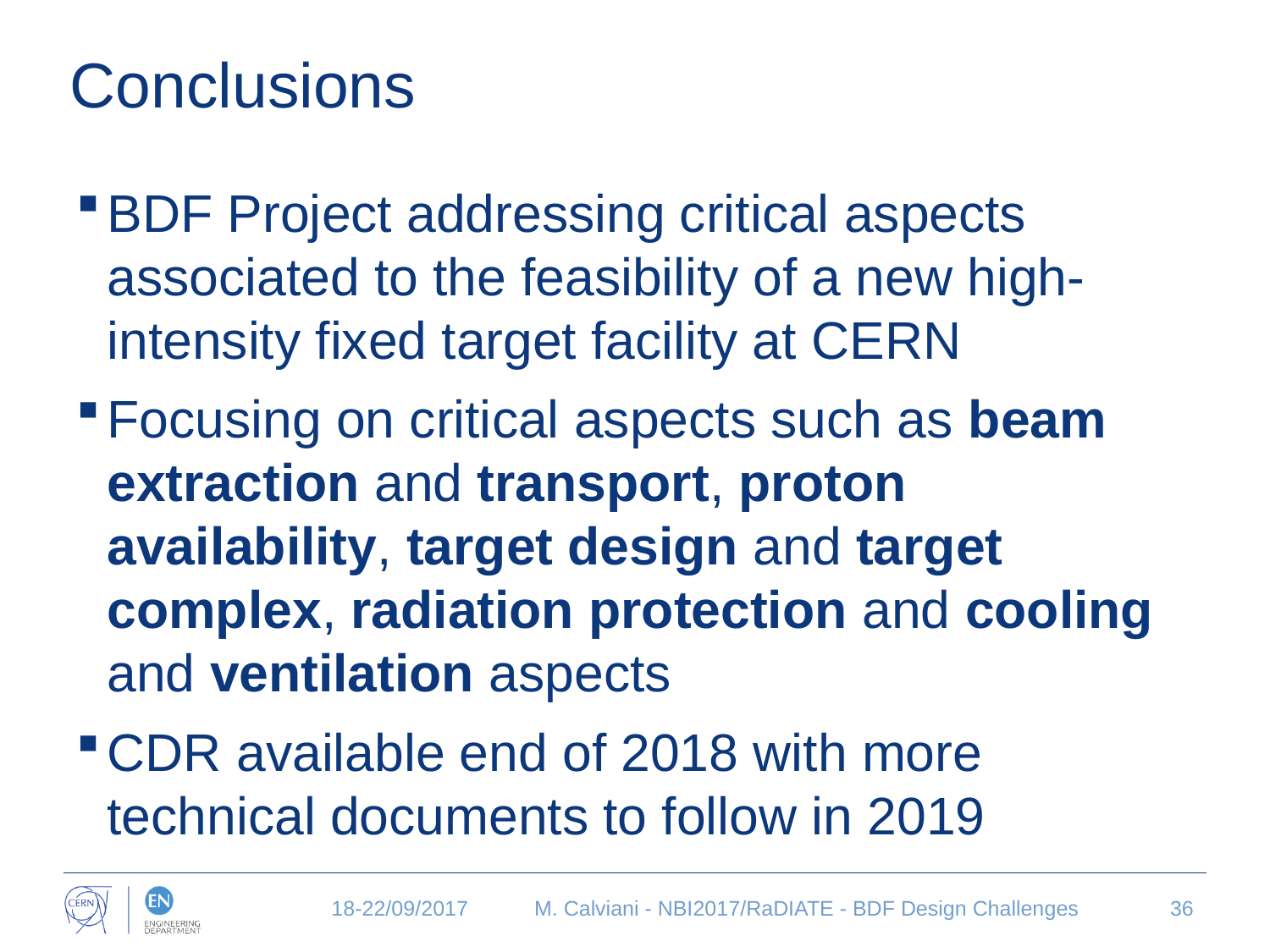

# Conclusions
BDF Project addressing critical aspects associated to the feasibility of a new high-intensity fixed target facility at CERN
Focusing on critical aspects such as beam extraction and transport, proton availability, target design and target complex, radiation protection and cooling and ventilation aspects
CDR available end of 2018 with more technical documents to follow in 2019
18-22/09/2017
M. Calviani - NBI2017/RaDIATE - BDF Design Challenges
36